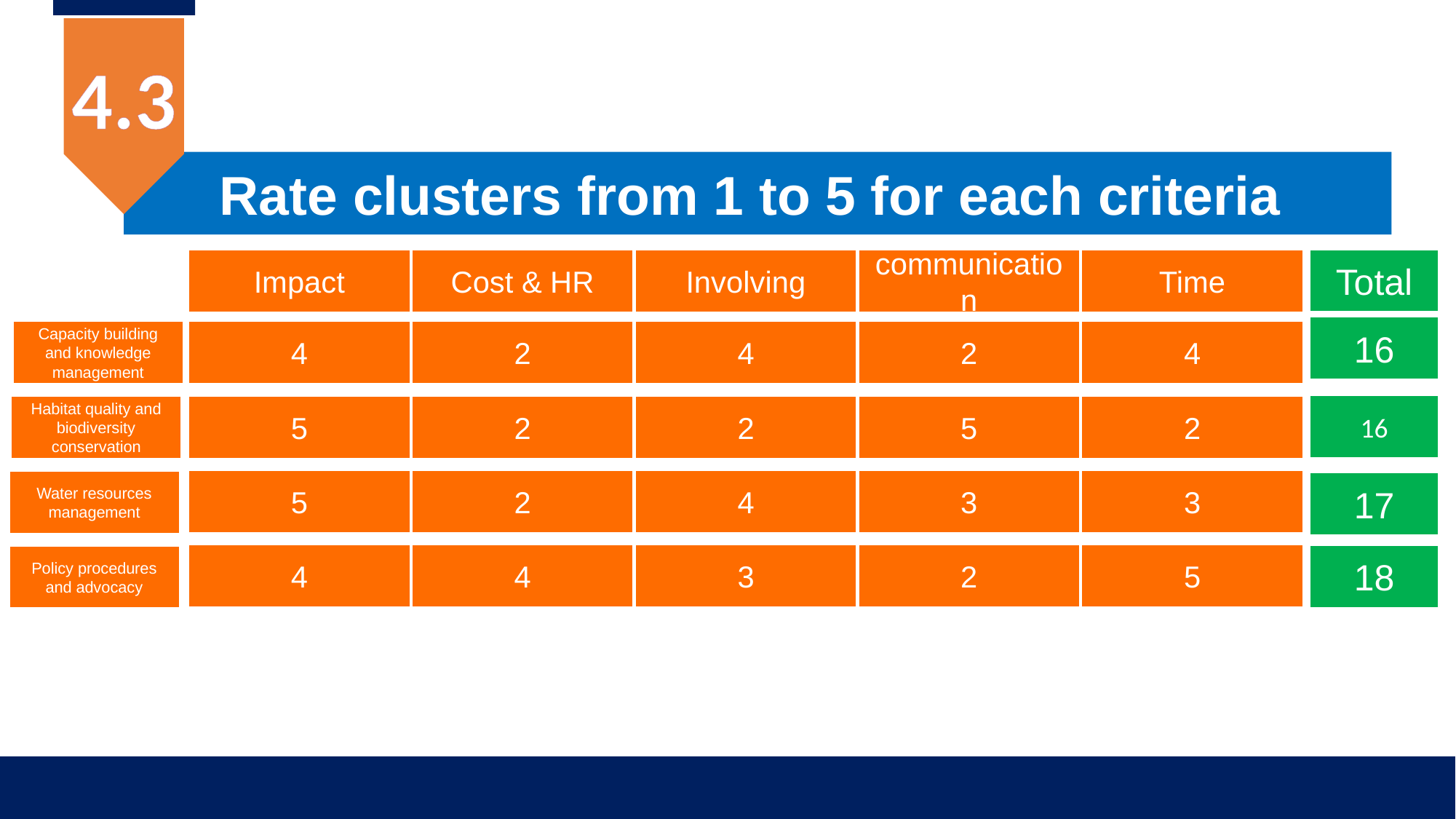

4.3

Rate clusters from 1 to 5 for each criteria
Total
Impact
Cost & HR
Involving
communication
Time
16
Capacity building and knowledge management
4
2
4
2
4
16
Habitat quality and biodiversity conservation
5
2
2
5
2
5
2
4
3
3
Water resources management
17
4
4
3
2
5
18
Policy procedures and advocacy